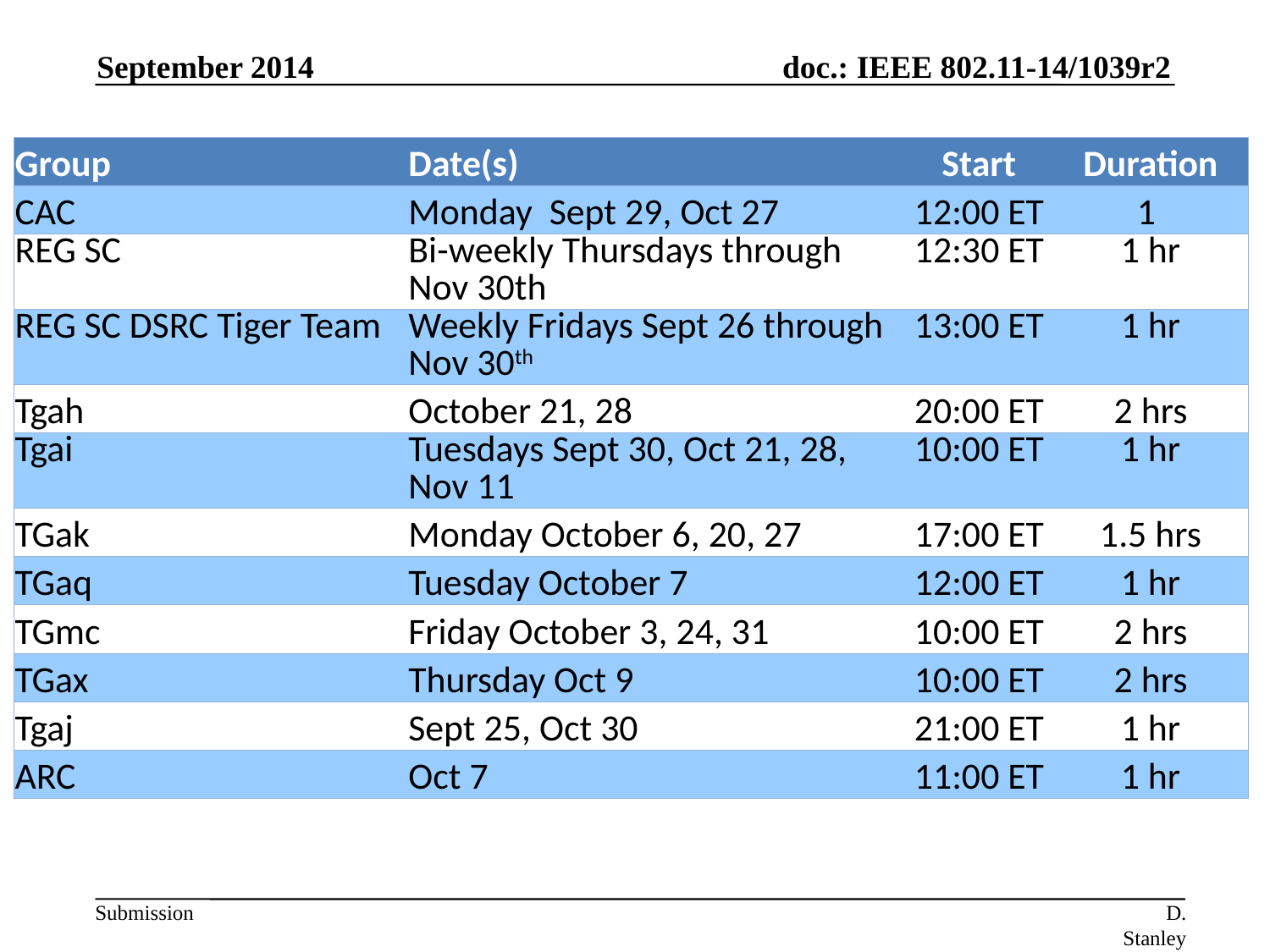

September 2014
| Group | Date(s) | Start | Duration |
| --- | --- | --- | --- |
| CAC | Monday Sept 29, Oct 27 | 12:00 ET | 1 |
| REG SC | Bi-weekly Thursdays through Nov 30th | 12:30 ET | 1 hr |
| REG SC DSRC Tiger Team | Weekly Fridays Sept 26 through Nov 30th | 13:00 ET | 1 hr |
| Tgah | October 21, 28 | 20:00 ET | 2 hrs |
| Tgai | Tuesdays Sept 30, Oct 21, 28, Nov 11 | 10:00 ET | 1 hr |
| TGak | Monday October 6, 20, 27 | 17:00 ET | 1.5 hrs |
| TGaq | Tuesday October 7 | 12:00 ET | 1 hr |
| TGmc | Friday October 3, 24, 31 | 10:00 ET | 2 hrs |
| TGax | Thursday Oct 9 | 10:00 ET | 2 hrs |
| Tgaj | Sept 25, Oct 30 | 21:00 ET | 1 hr |
| ARC | Oct 7 | 11:00 ET | 1 hr |
D. Stanley Aruba Networks